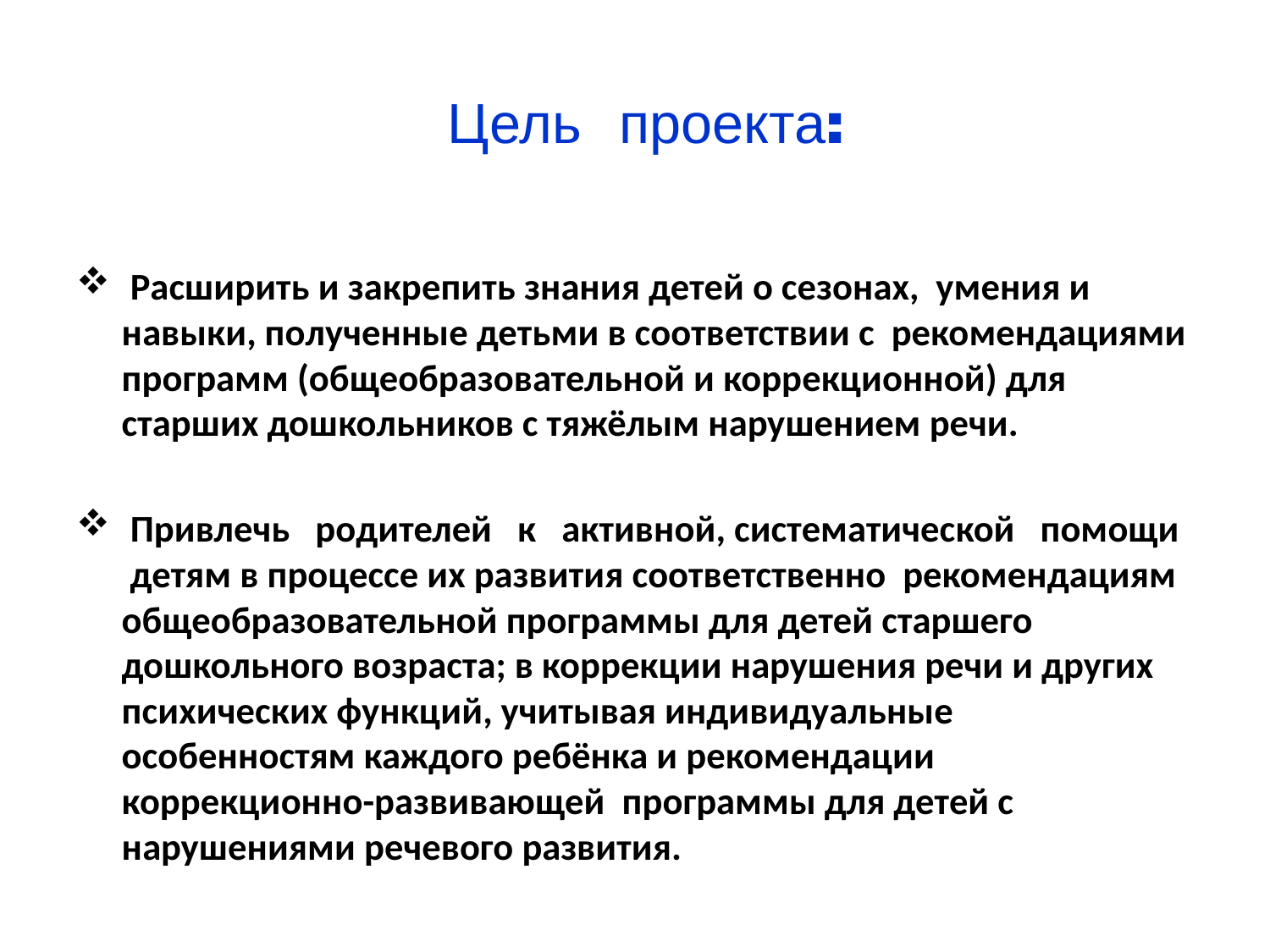

# Цель  проекта:
 Расширить и закрепить знания детей о сезонах,  умения и навыки, полученные детьми в соответствии с  рекомендациями программ (общеобразовательной и коррекционной) для старших дошкольников с тяжёлым нарушением речи.

 Привлечь   родителей   к   активной, систематической   помощи   детям в процессе их развития соответственно  рекомендациям общеобразовательной программы для детей старшего дошкольного возраста; в коррекции нарушения речи и других психических функций, учитывая индивидуальные особенностям каждого ребёнка и рекомендации коррекционно-развивающей  программы для детей с нарушениями речевого развития.